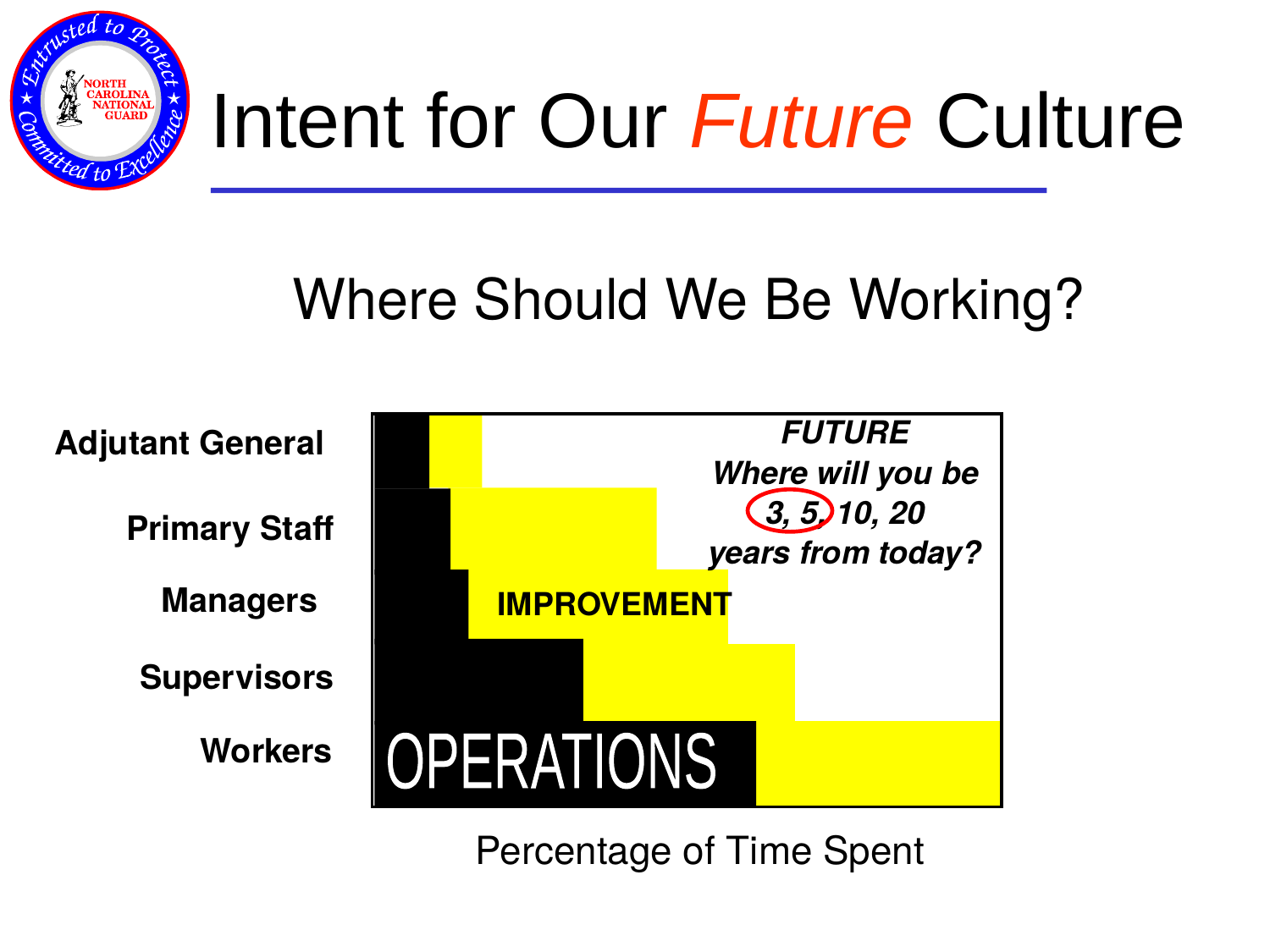

# Intent for Our Future Culture
Where Should We Be Working?
FUTURE
Where will you be
3, 5, 10, 20
years from today?

Adjutant General

Primary Staff

Managers
IMPROVEMENT

Supervisors

Workers
OPERATIONS
Percentage of Time Spent